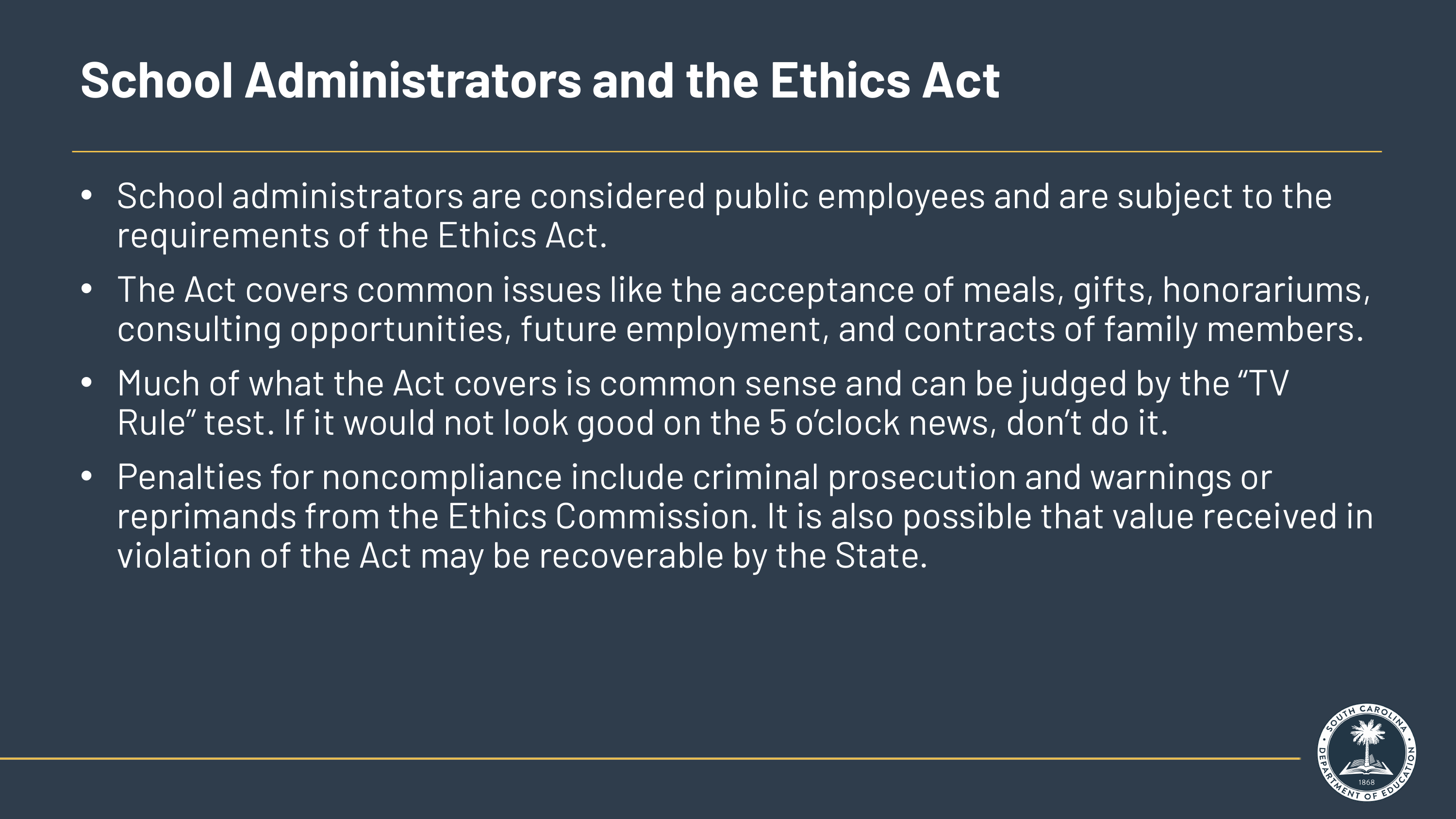

# School Administrators and the Ethics Act
School administrators are considered public employees and are subject to the requirements of the Ethics Act.
The Act covers common issues like the acceptance of meals, gifts, honorariums, consulting opportunities, future employment, and contracts of family members.
Much of what the Act covers is common sense and can be judged by the “TV Rule” test. If it would not look good on the 5 o’clock news, don’t do it.
Penalties for noncompliance include criminal prosecution and warnings or reprimands from the Ethics Commission. It is also possible that value received in violation of the Act may be recoverable by the State.